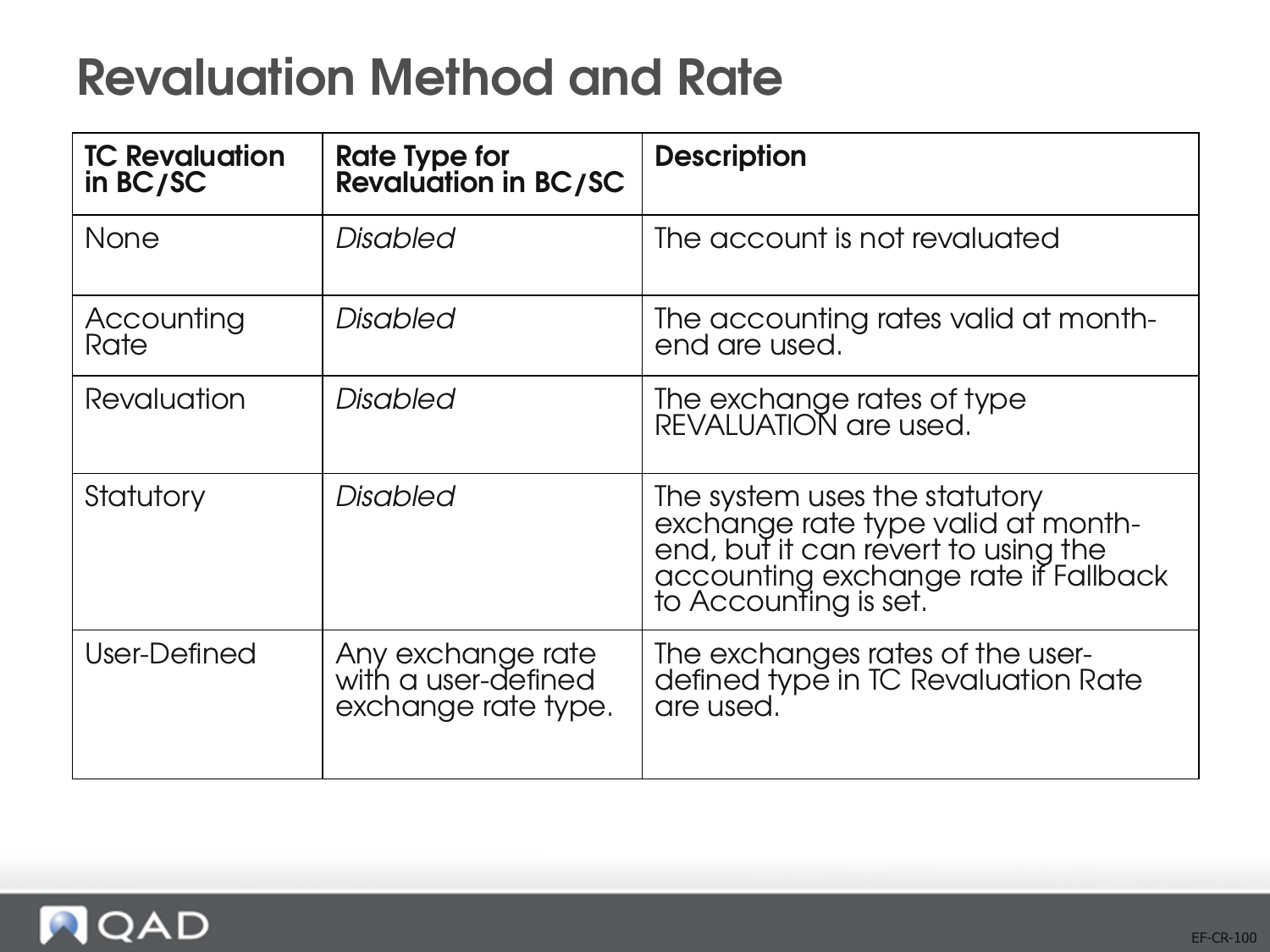

# Revaluation Method and Rate
| TC Revaluation in BC/SC | Rate Type for Revaluation in BC/SC | Description |
| --- | --- | --- |
| None | Disabled | The account is not revaluated |
| Accounting Rate | Disabled | The accounting rates valid at month-end are used. |
| Revaluation | Disabled | The exchange rates of type REVALUATION are used. |
| Statutory | Disabled | The system uses the statutory exchange rate type valid at month-end, but it can revert to using the accounting exchange rate if Fallback to Accounting is set. |
| User-Defined | Any exchange rate with a user-defined exchange rate type. | The exchanges rates of the user-defined type in TC Revaluation Rate are used. |

EF-CR-100